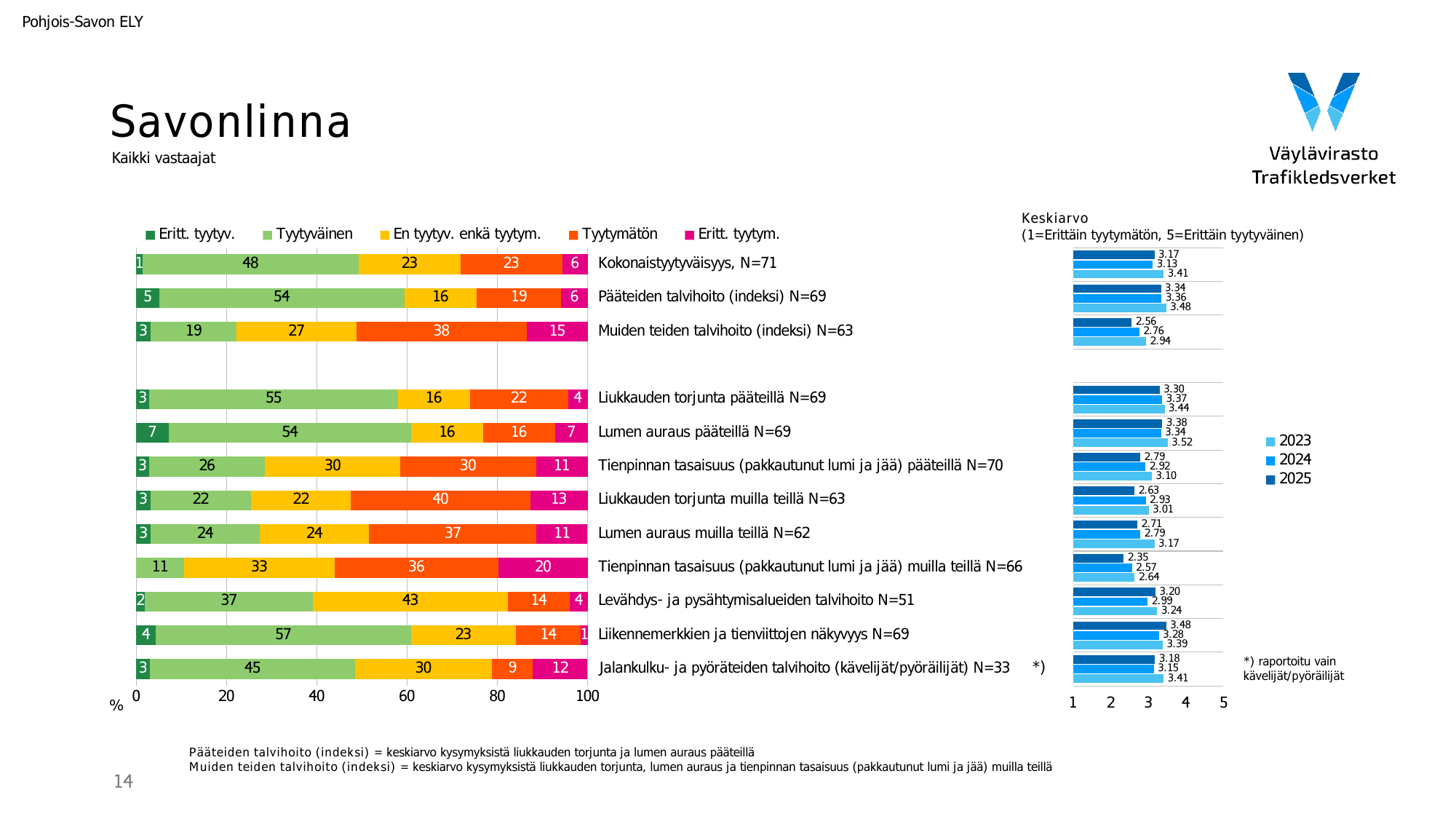

Pohjois-Savon ELY
# Savonlinna
Kaikki vastaajat
Keskiarvo
(1=Erittäin tyytymätön, 5=Erittäin tyytyväinen)

### Chart

| Category | Eritt. tyytyv. | Tyytyväinen | En tyytyv. enkä tyytym. | Tyytymätön | Eritt. tyytym. |
|---|---|---|---|---|---|
| Kokonaistyytyväisyys, N=71 | 1.408451 | 47.887324 | 22.535211 | 22.535211 | 5.633803 |
| Pääteiden talvihoito (indeksi) N=69 | 5.072464 | 54.347826 | 15.942029 | 18.8405795 | 5.7971015 |
| Muiden teiden talvihoito (indeksi) N=63 | 3.2002045 | 19.007277 | 26.58303433333333 | 37.71431666666667 | 14.561902000000002 |
|  | None | None | None | None | None |
| Liukkauden torjunta pääteillä N=69 | 2.898551 | 55.072464 | 15.942029 | 21.73913 | 4.347826 |
| Lumen auraus pääteillä N=69 | 7.246377 | 53.623188 | 15.942029 | 15.942029 | 7.246377 |
| Tienpinnan tasaisuus (pakkautunut lumi ja jää) pääteillä N=70 | 2.857143 | 25.714286 | 30.0 | 30.0 | 11.428571 |
| Liukkauden torjunta muilla teillä N=63 | 3.174603 | 22.222222 | 22.222222 | 39.68254 | 12.698413 |
| Lumen auraus muilla teillä N=62 | 3.225806 | 24.193548 | 24.193548 | 37.096774 | 11.290323 |
| Tienpinnan tasaisuus (pakkautunut lumi ja jää) muilla teillä N=66 | None | 10.606061 | 33.333333 | 36.363636 | 19.69697 |
| Levähdys- ja pysähtymisalueiden talvihoito N=51 | 1.960784 | 37.254902 | 43.137255 | 13.72549 | 3.921569 |
| Liikennemerkkien ja tienviittojen näkyvyys N=69 | 4.347826 | 56.521739 | 23.188406 | 14.492754 | 1.449275 |
| Jalankulku- ja pyöräteiden talvihoito (kävelijät/pyöräilijät) N=33 | 3.030303 | 45.454545 | 30.30303 | 9.090909 | 12.121212 |

### Chart

| Category | 2025 | 2024 | 2023 |
|---|---|---|---|
*) raportoitu vain
kävelijät/pyöräilijät
*)
%
Pääteiden talvihoito (indeksi) = keskiarvo kysymyksistä liukkauden torjunta ja lumen auraus pääteillä
Muiden teiden talvihoito (indeksi) = keskiarvo kysymyksistä liukkauden torjunta, lumen auraus ja tienpinnan tasaisuus (pakkautunut lumi ja jää) muilla teillä

14